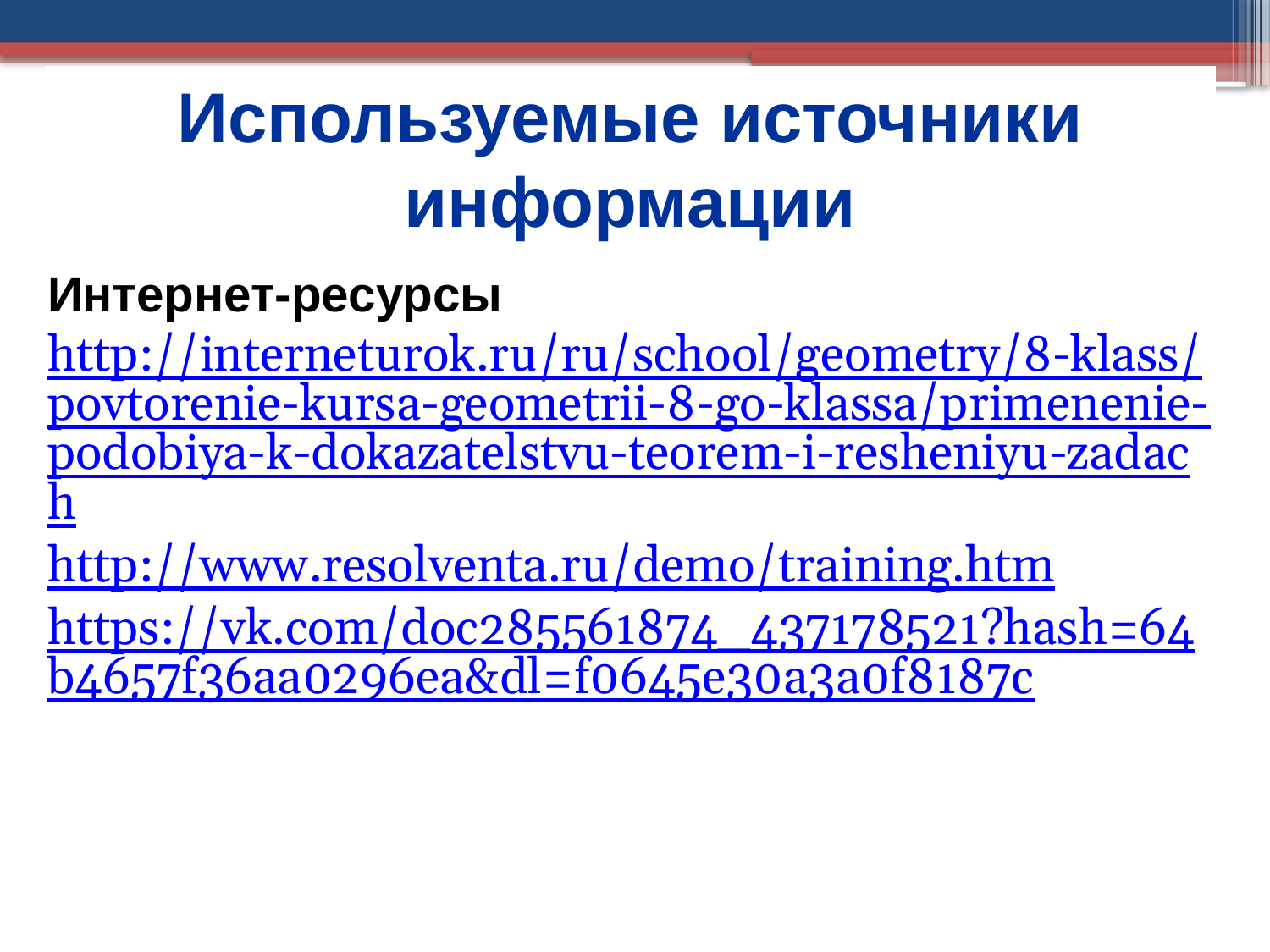

Используемые источники информации
Интернет-ресурсы
http://interneturok.ru/ru/school/geometry/8-klass/povtorenie-kursa-geometrii-8-go-klassa/primenenie-podobiya-k-dokazatelstvu-teorem-i-resheniyu-zadach
http://www.resolventa.ru/demo/training.htm
https://vk.com/doc285561874_437178521?hash=64b4657f36aa0296ea&dl=f0645e30a3a0f8187c